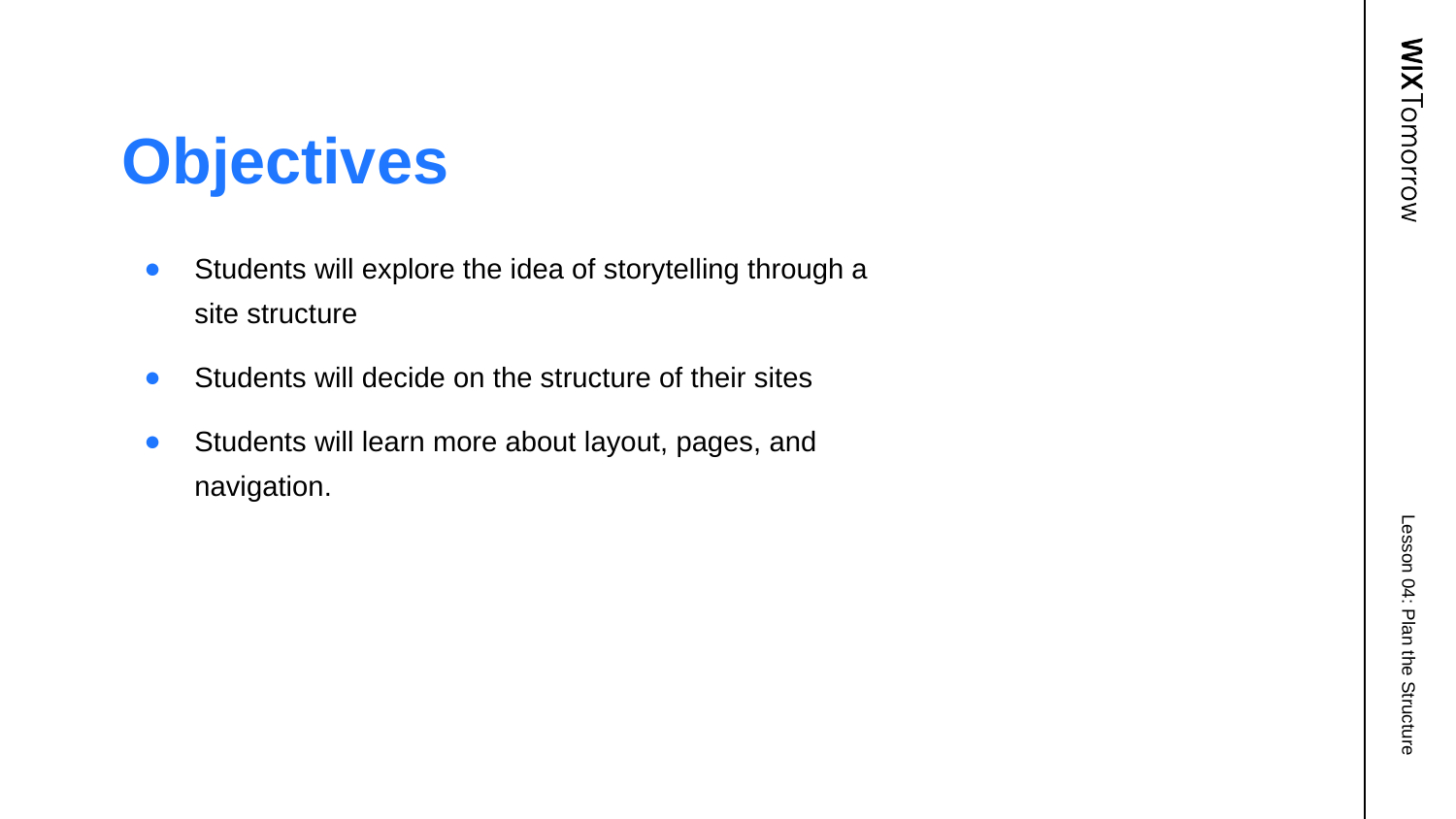

# Objectives
Students will explore the idea of storytelling through a site structure
Students will decide on the structure of their sites
Students will learn more about layout, pages, and navigation.